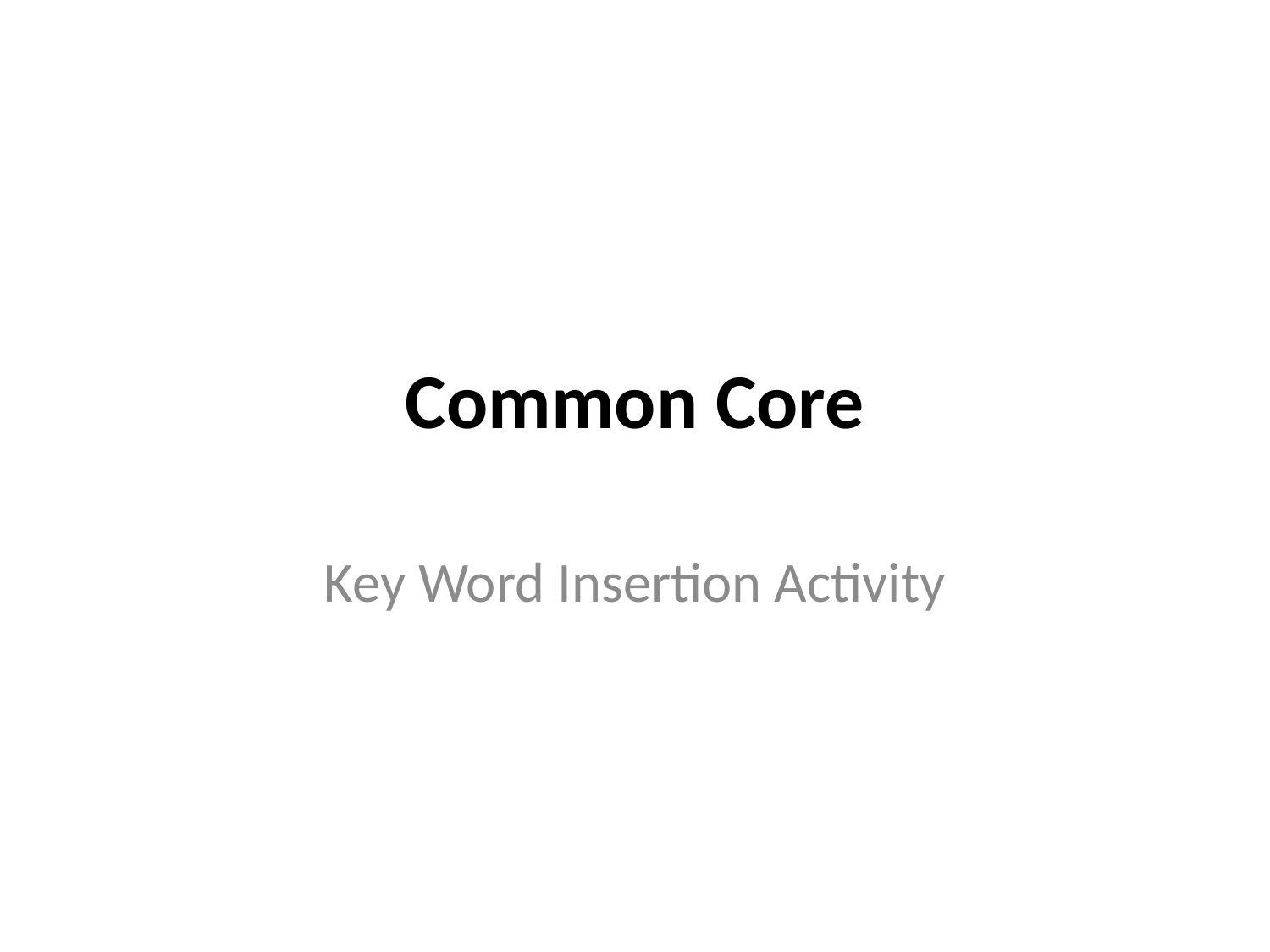

# Common Core
Key Word Insertion Activity